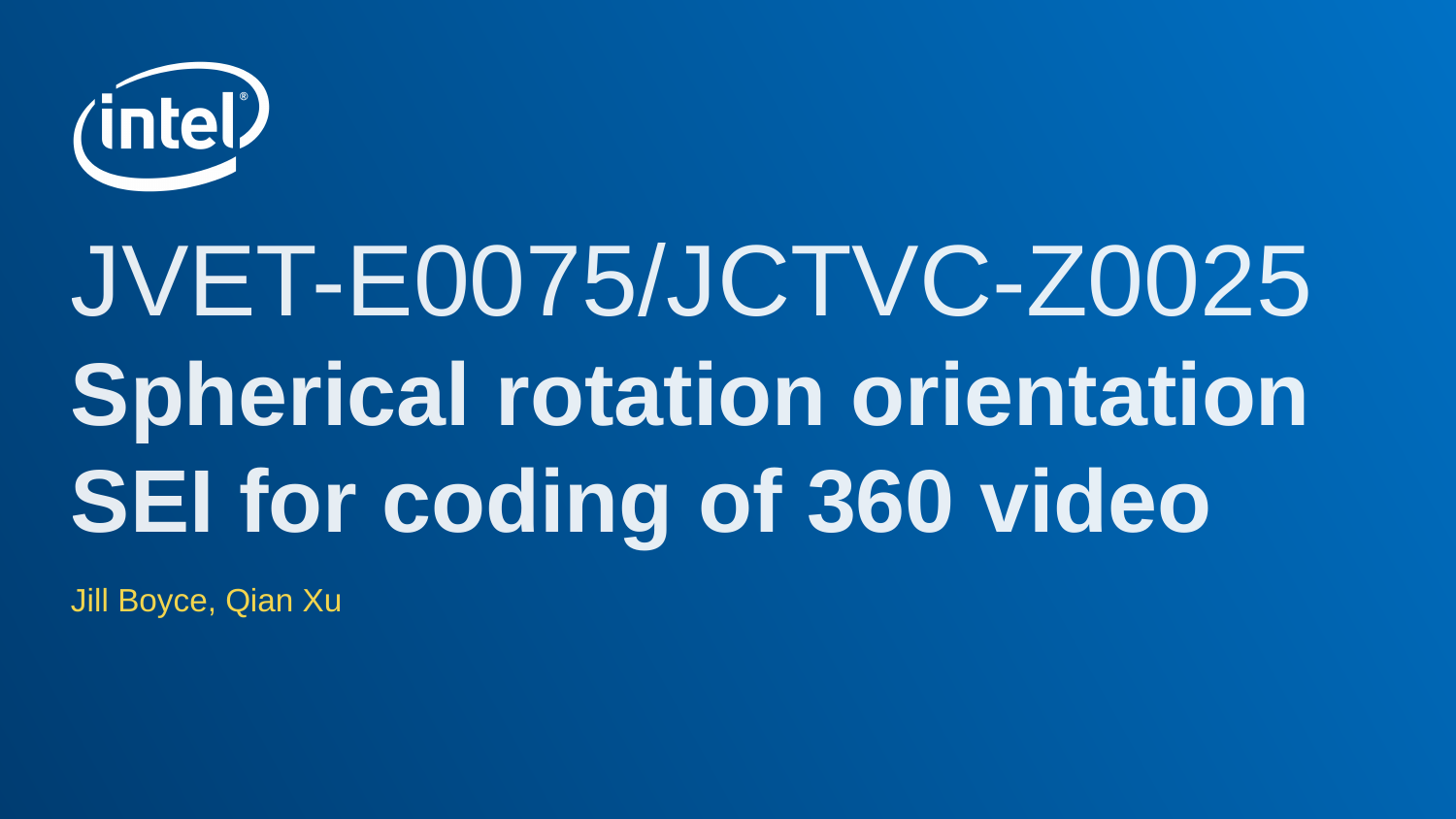

# JVET-E0075/JCTVC-Z0025 Spherical rotation orientation SEI for coding of 360 video
Jill Boyce, Qian Xu